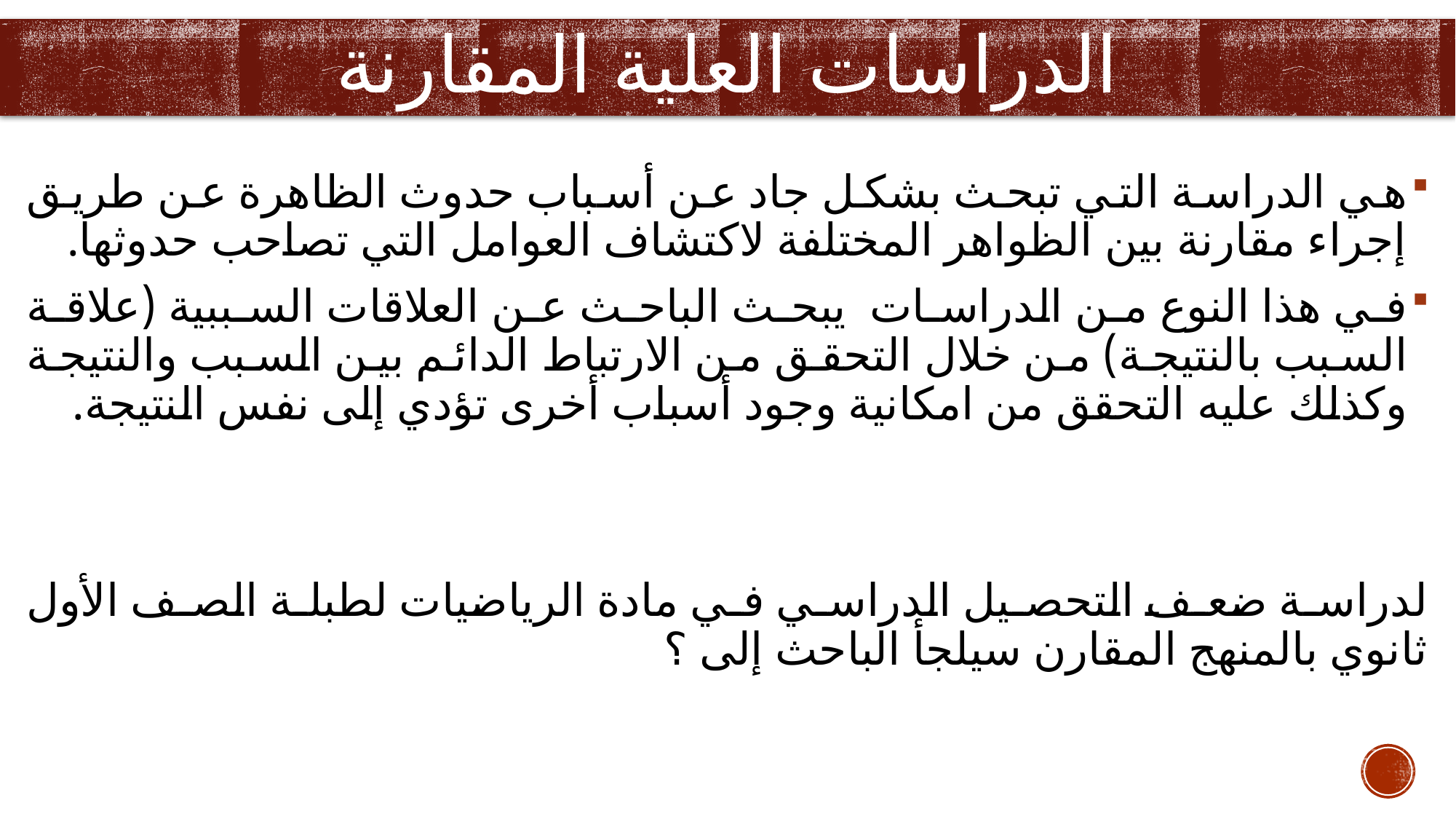

# الدراسات العلية المقارنة
هي الدراسة التي تبحث بشكل جاد عن أسباب حدوث الظاهرة عن طريق إجراء مقارنة بين الظواهر المختلفة لاكتشاف العوامل التي تصاحب حدوثها.
في هذا النوع من الدراسات  يبحث الباحث عن العلاقات السببية (علاقة السبب بالنتيجة) من خلال التحقق من الارتباط الدائم بين السبب والنتيجة وكذلك عليه التحقق من امكانية وجود أسباب أخرى تؤدي إلى نفس النتيجة.

لدراسة ضعف التحصيل الدراسي في مادة الرياضيات لطبلة الصف الأول ثانوي بالمنهج المقارن سيلجأ الباحث إلى ؟